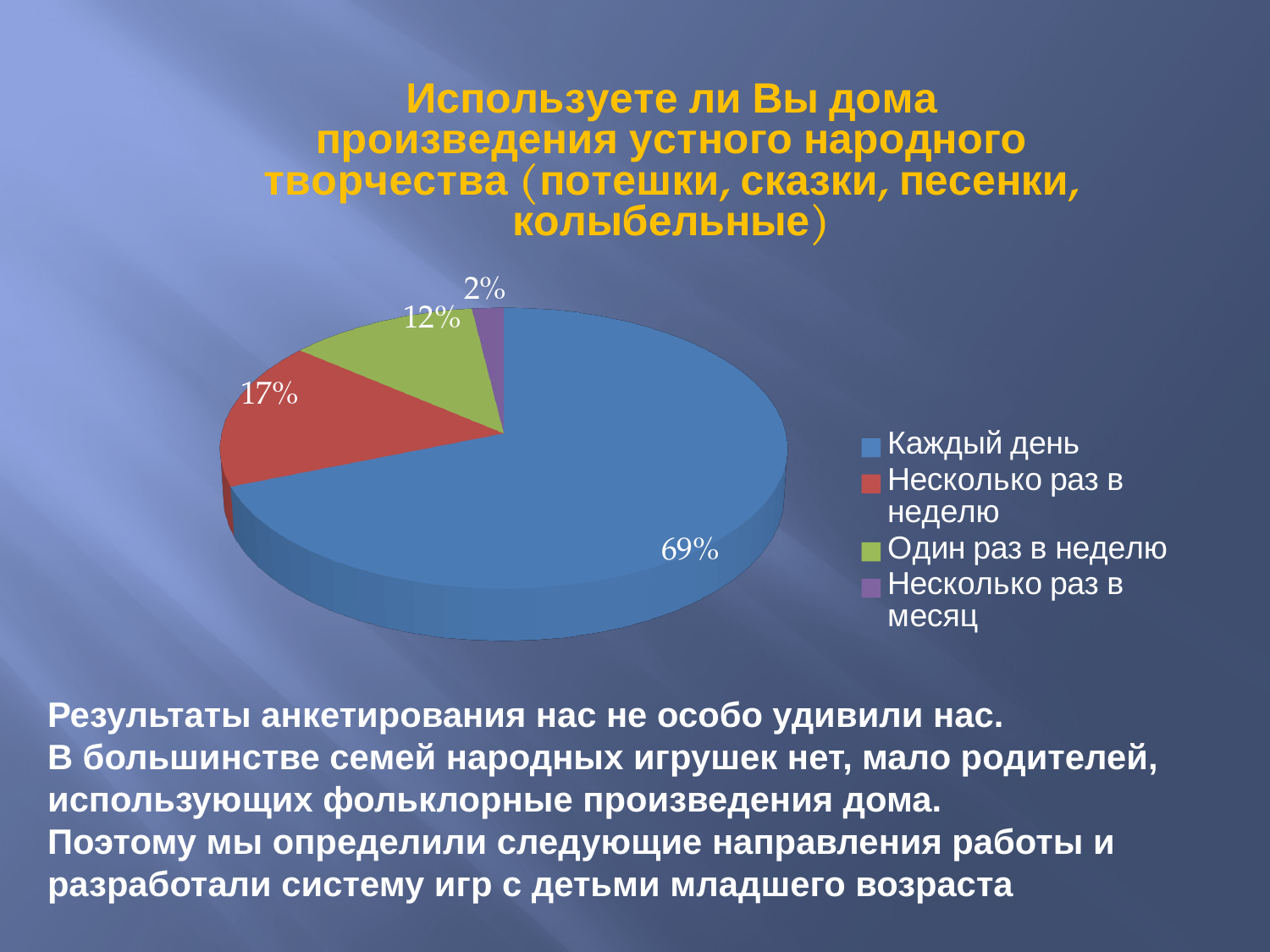

[unsupported chart]

Результаты анкетирования нас не особо удивили нас.
В большинстве семей народных игрушек нет, мало родителей, использующих фольклорные произведения дома.
Поэтому мы определили следующие направления работы и разработали систему игр с детьми младшего возраста